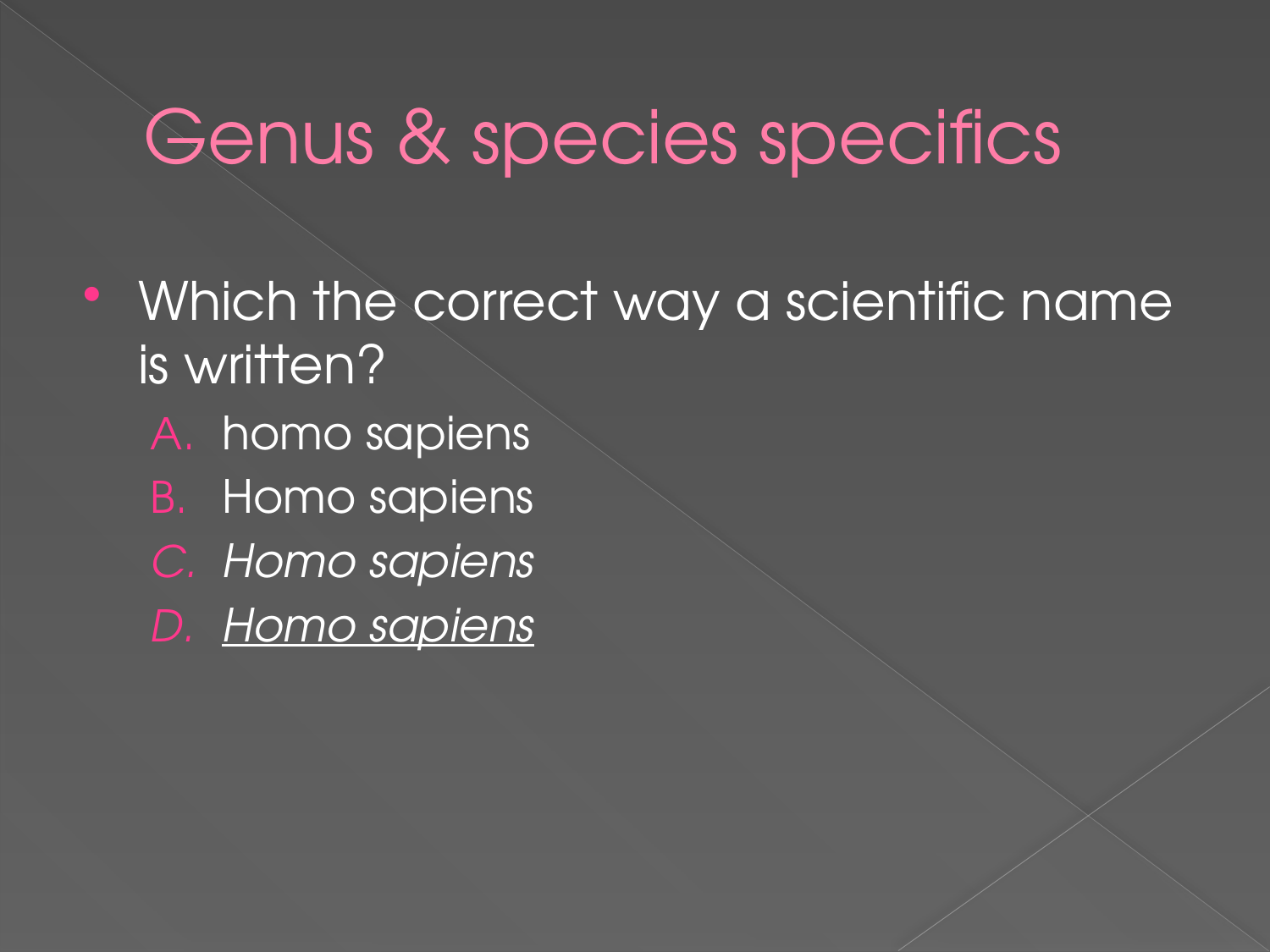

# Genus & species specifics
Which the correct way a scientific name is written?
homo sapiens
Homo sapiens
Homo sapiens
Homo sapiens